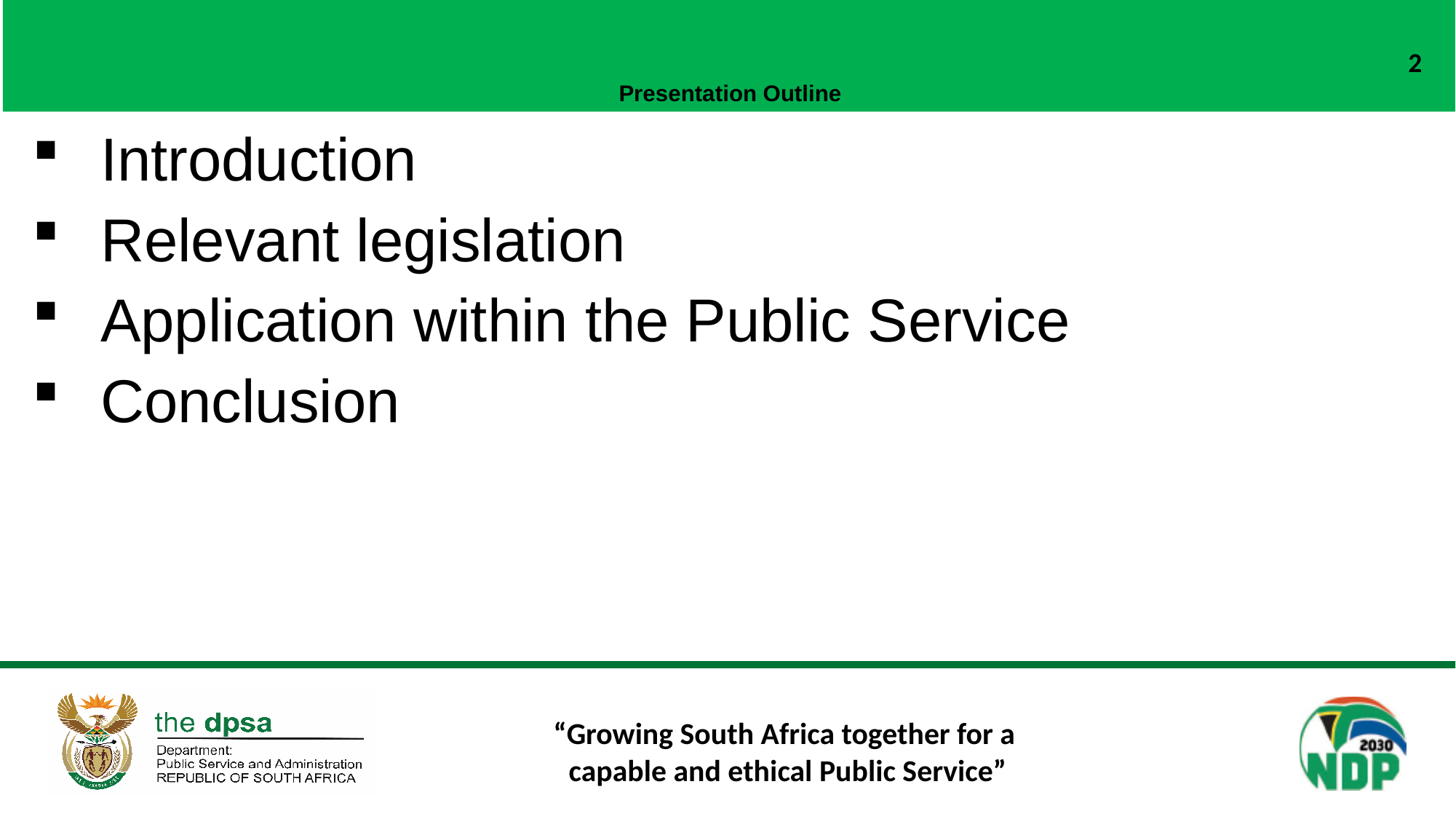

# Presentation Outline
2
Introduction
Relevant legislation
Application within the Public Service
Conclusion